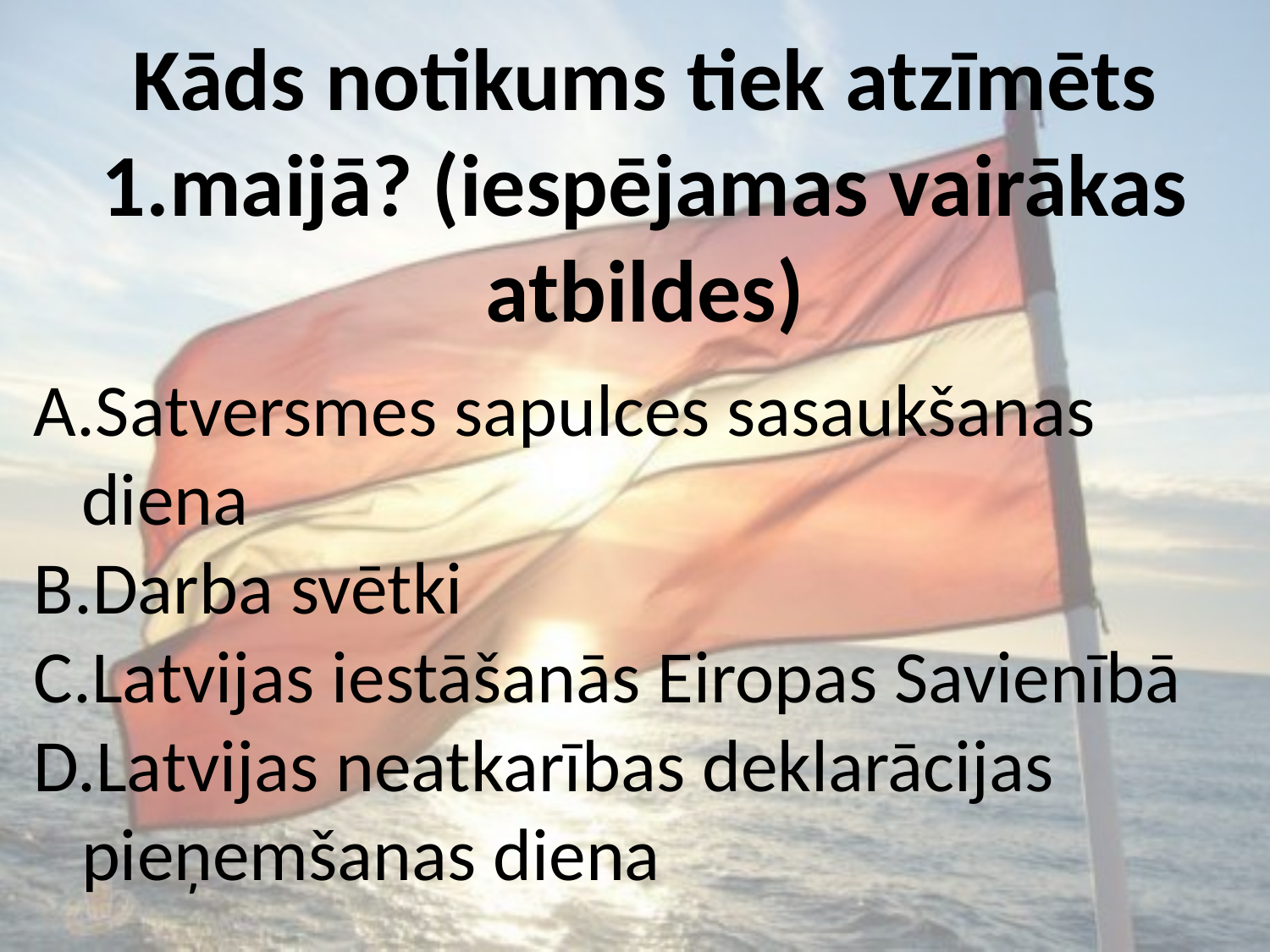

Kāds notikums tiek atzīmēts 1.maijā? (iespējamas vairākas atbildes)
Satversmes sapulces sasaukšanas diena
Darba svētki
Latvijas iestāšanās Eiropas Savienībā
Latvijas neatkarības deklarācijas pieņemšanas diena